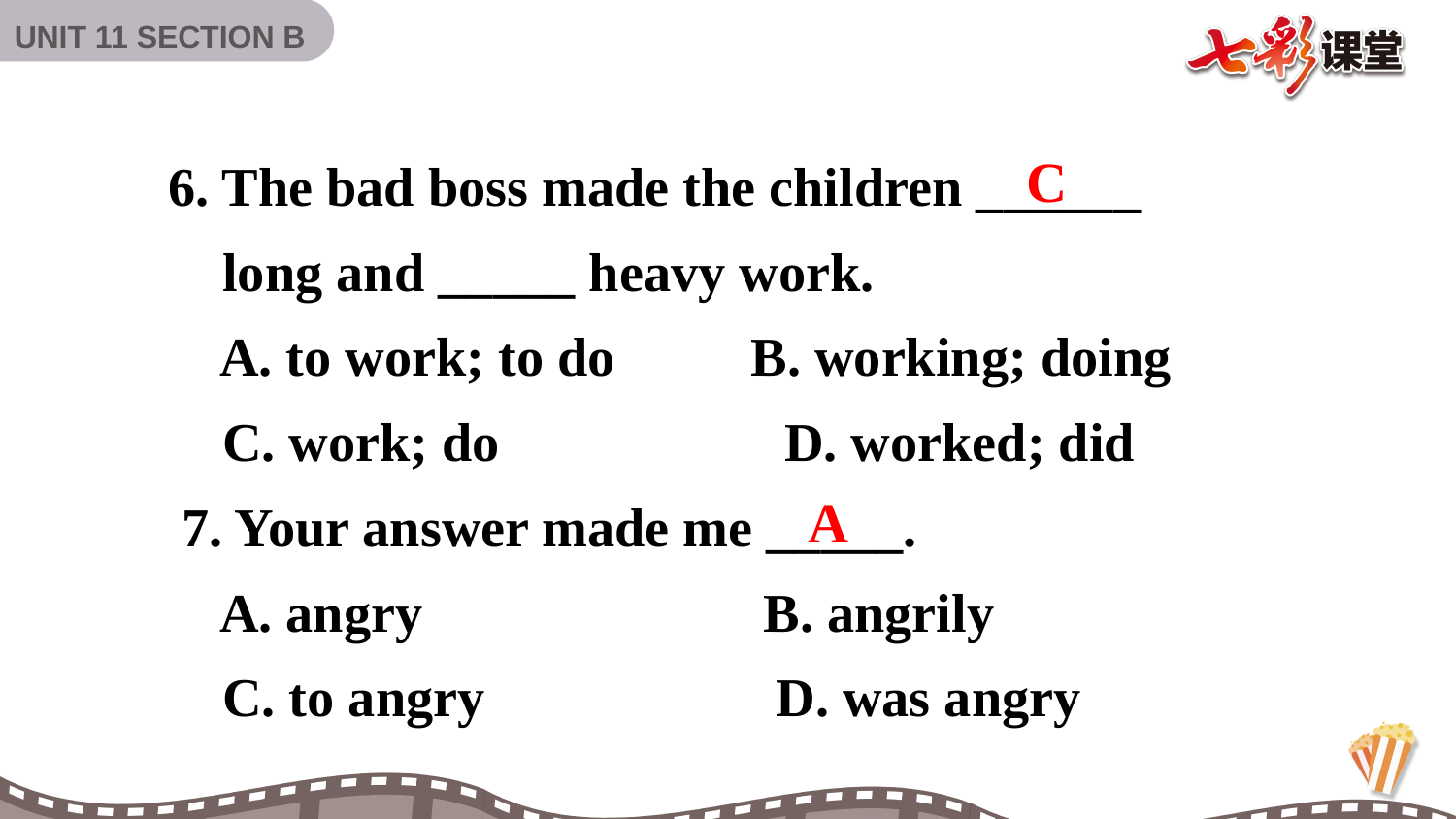

6. The bad boss made the children ______
    long and _____ heavy work.
    A. to work; to do          B. working; doing
    C. work; do               　D. worked; did
 7. Your answer made me _____.
    A. angry　                     B. angrily
    C. to angry　                 D. was angry
C
A